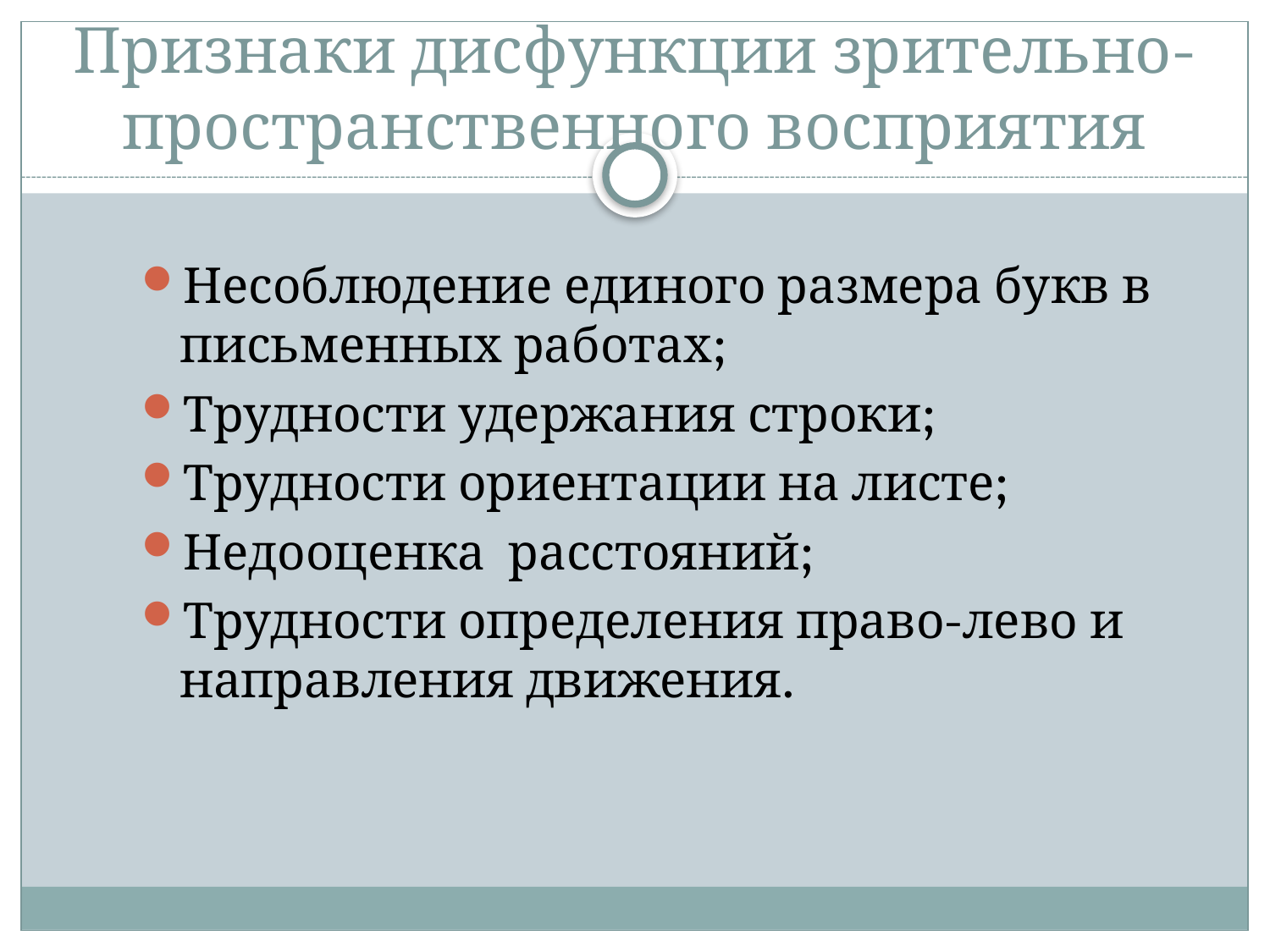

# Признаки дисфункции зрительно-пространственного восприятия
Несоблюдение единого размера букв в письменных работах;
Трудности удержания строки;
Трудности ориентации на листе;
Недооценка  расстояний;
Трудности определения право-лево и направления движения.